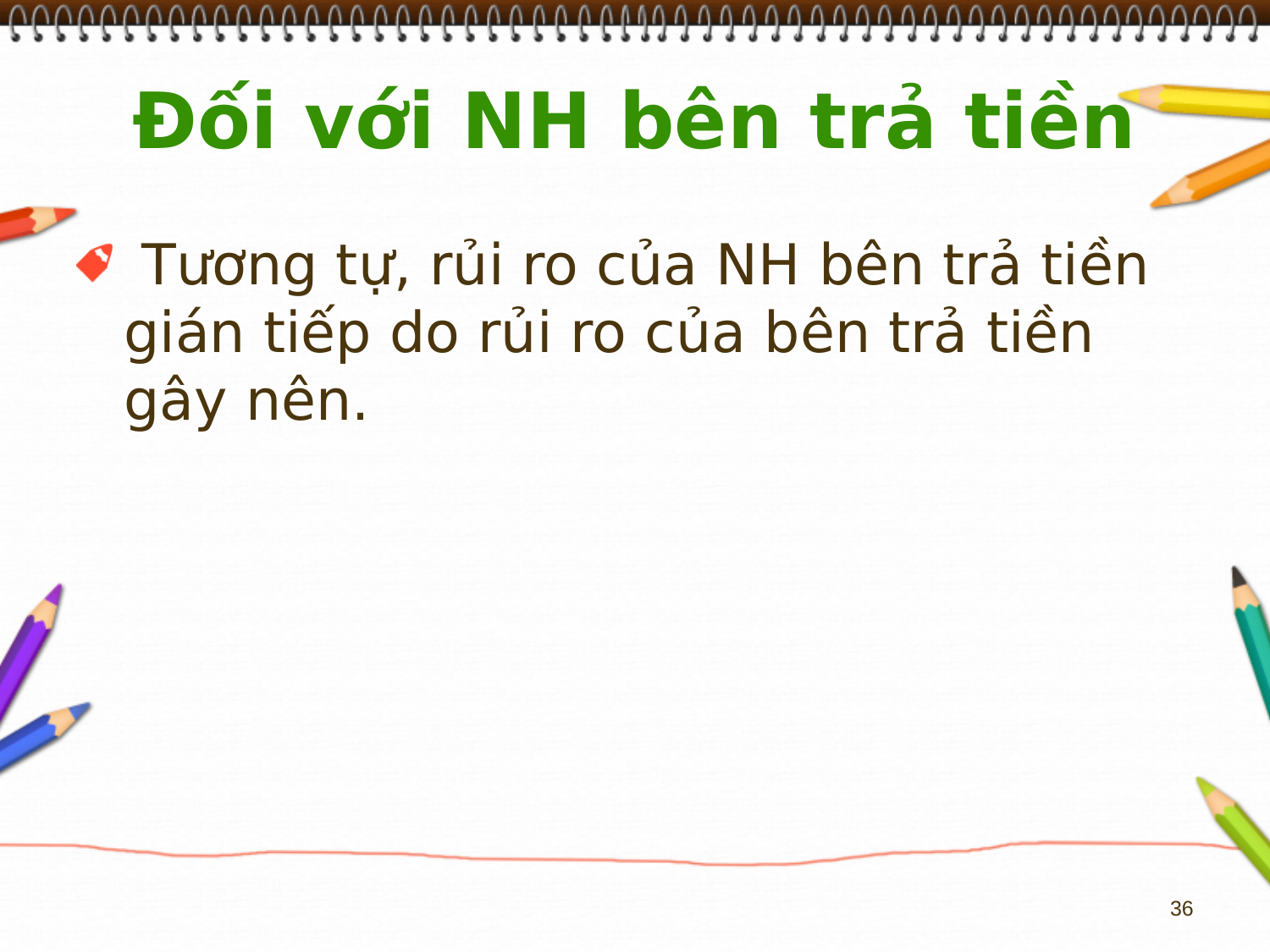

# Đối với NH bên trả tiền
 Tương tự, rủi ro của NH bên trả tiền gián tiếp do rủi ro của bên trả tiền gây nên.
36